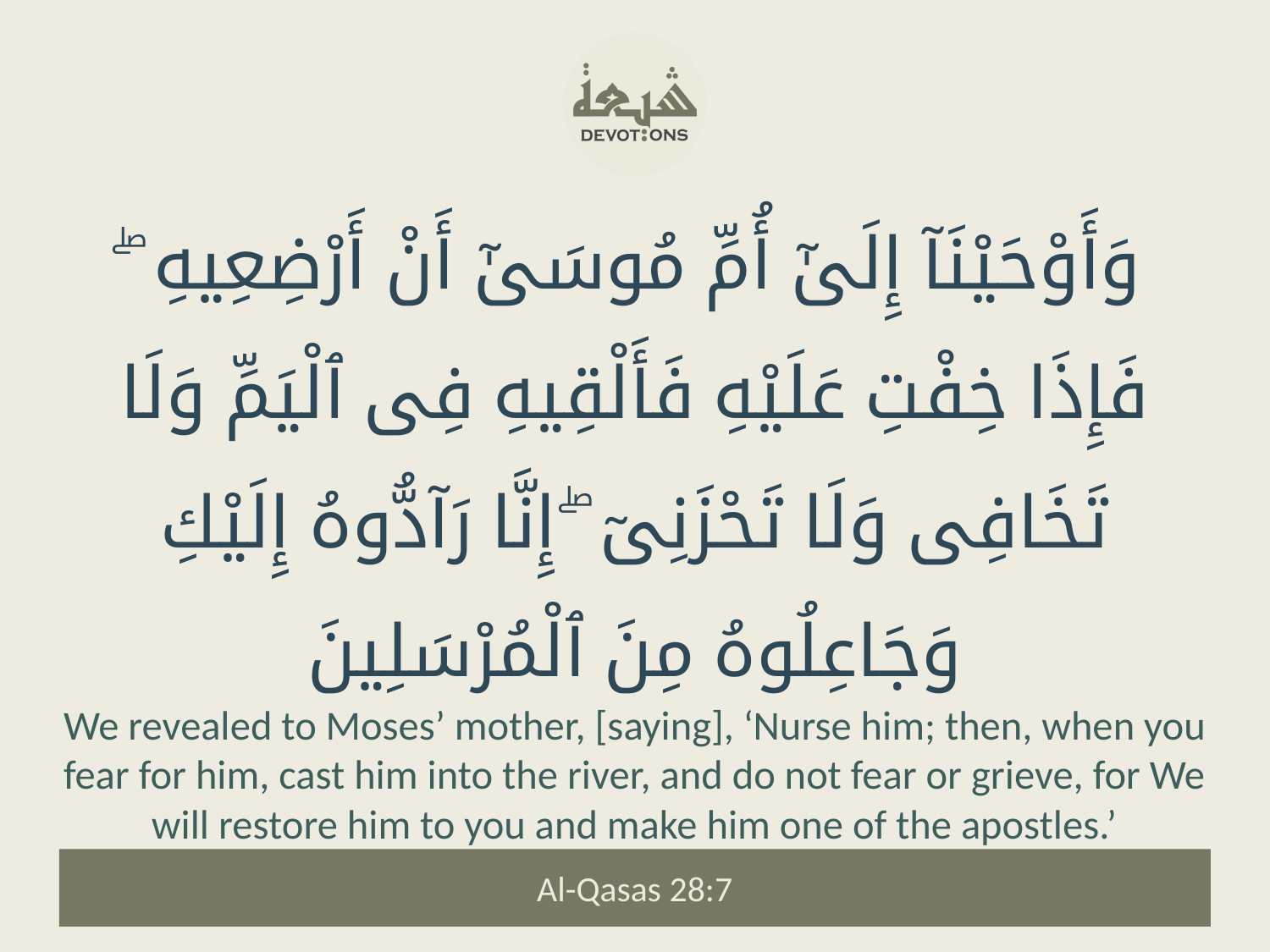

وَأَوْحَيْنَآ إِلَىٰٓ أُمِّ مُوسَىٰٓ أَنْ أَرْضِعِيهِ ۖ فَإِذَا خِفْتِ عَلَيْهِ فَأَلْقِيهِ فِى ٱلْيَمِّ وَلَا تَخَافِى وَلَا تَحْزَنِىٓ ۖ إِنَّا رَآدُّوهُ إِلَيْكِ وَجَاعِلُوهُ مِنَ ٱلْمُرْسَلِينَ
We revealed to Moses’ mother, [saying], ‘Nurse him; then, when you fear for him, cast him into the river, and do not fear or grieve, for We will restore him to you and make him one of the apostles.’
Al-Qasas 28:7